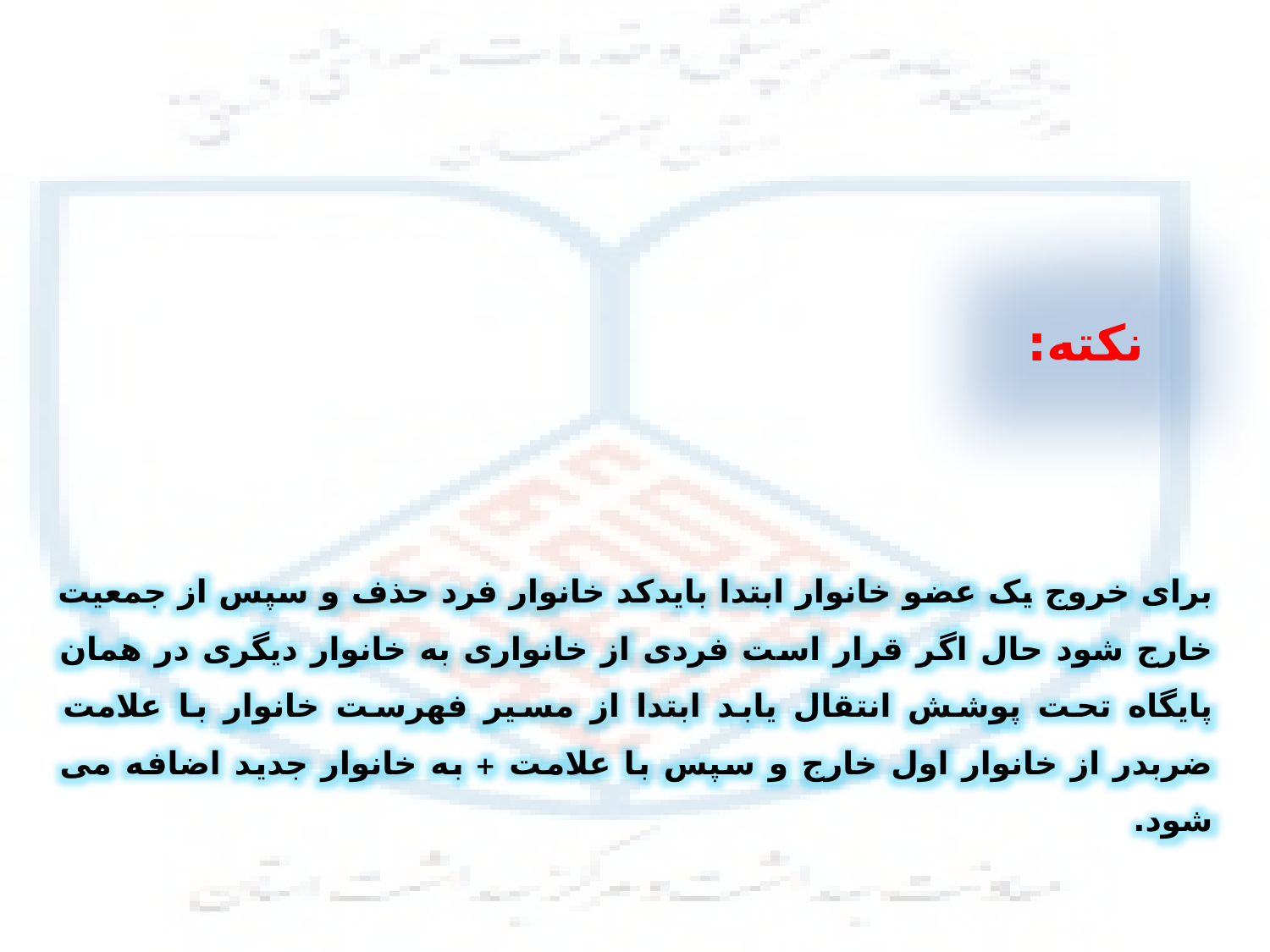

نکته:
برای خروج یک عضو خانوار ابتدا بایدکد خانوار فرد حذف و سپس از جمعیت خارج شود حال اگر قرار است فردی از خانواری به خانوار دیگری در همان پایگاه تحت پوشش انتقال یابد ابتدا از مسیر فهرست خانوار با علامت ضربدر از خانوار اول خارج و سپس با علامت + به خانوار جدید اضافه می شود.